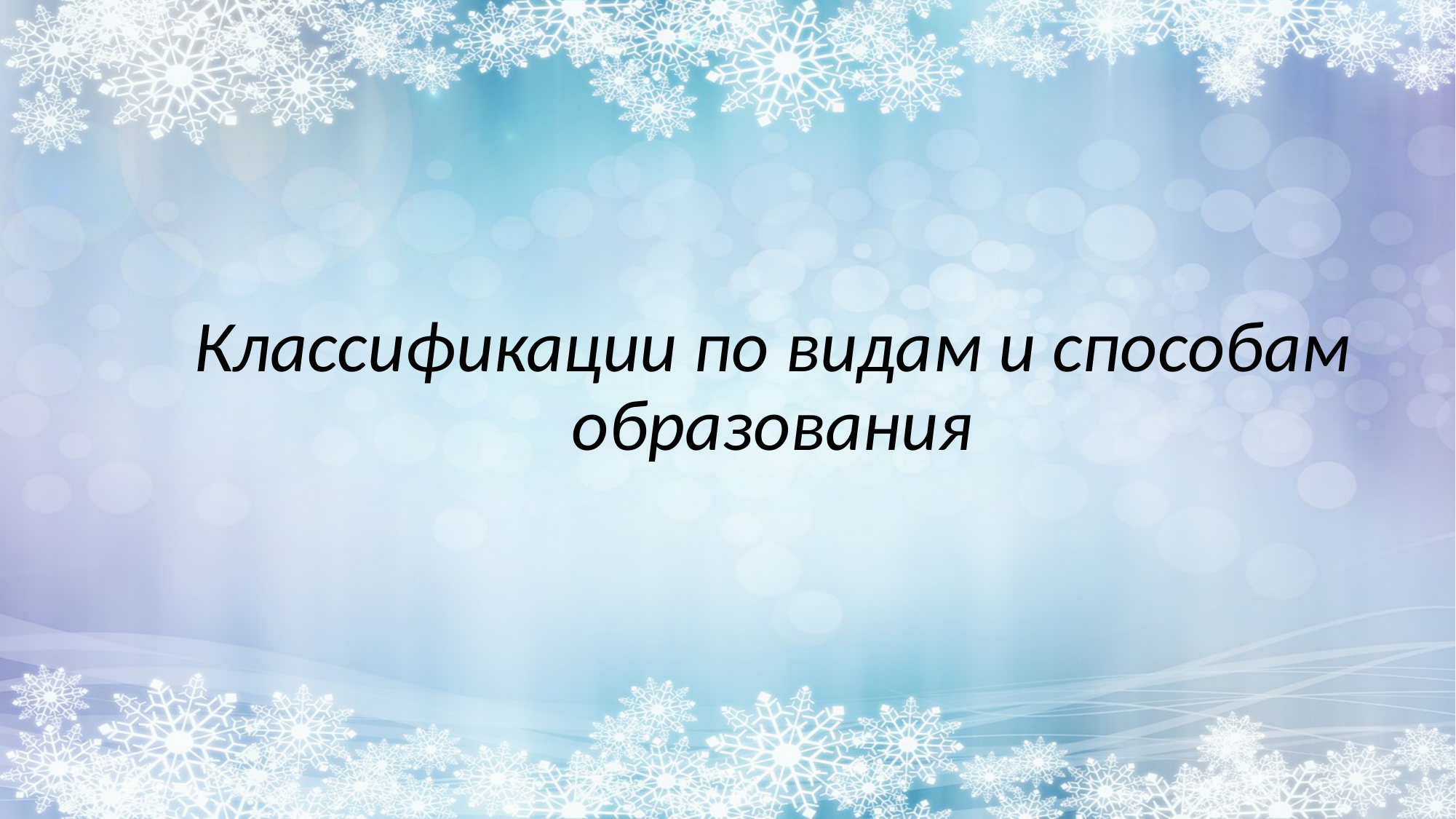

# Классификации по видам и способам образования